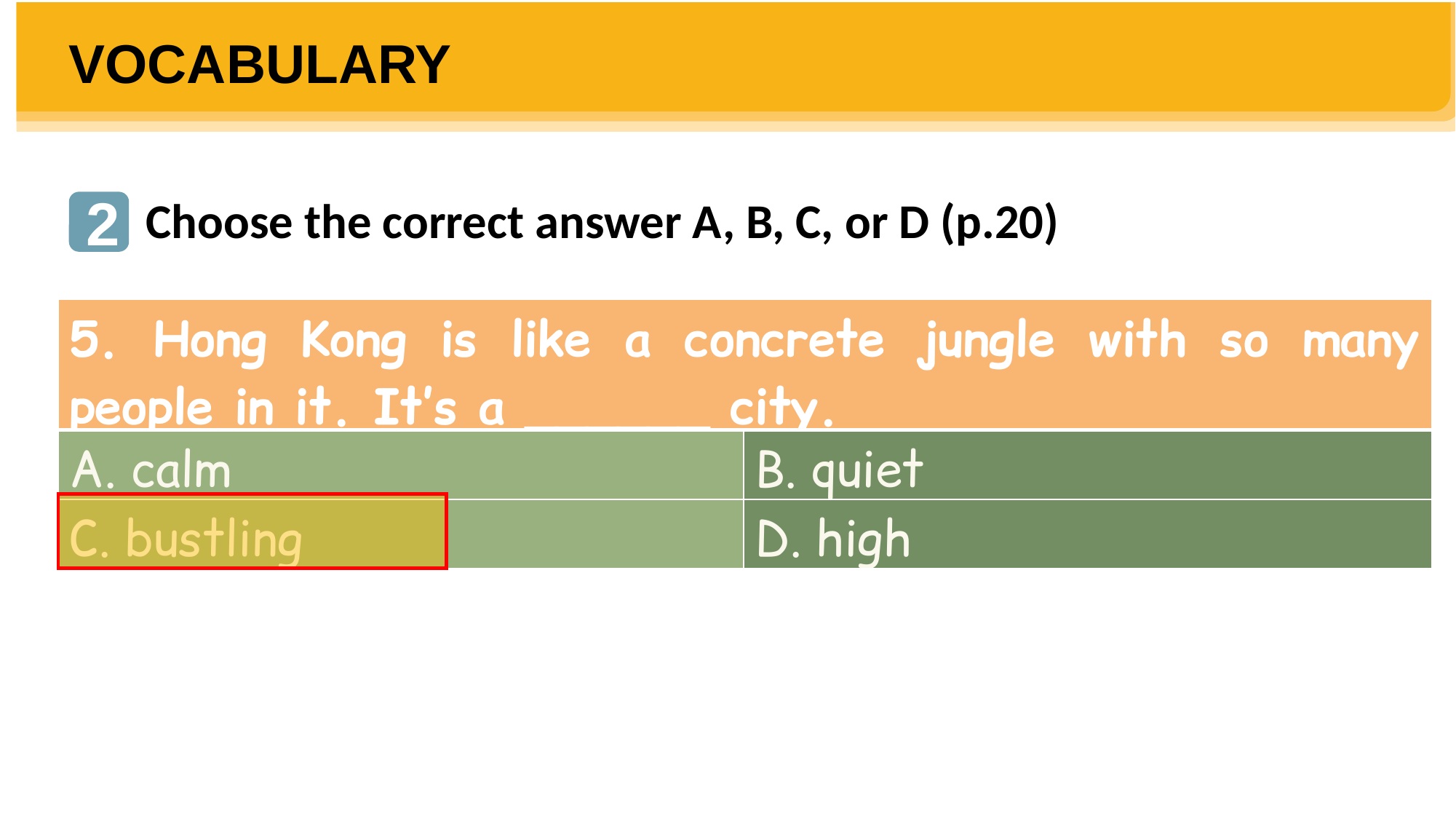

VOCABULARY
2
Choose the correct answer A, B, C, or D (p.20)

| 5. Hong Kong is like a concrete jungle with so many people in it. It’s a \_\_\_\_\_\_ city. |  |
| --- | --- |
| A. calm | B. quiet |
| C. bustling | D. high |

metro

liveable
downtown
concrete jungles
safe
public amenities